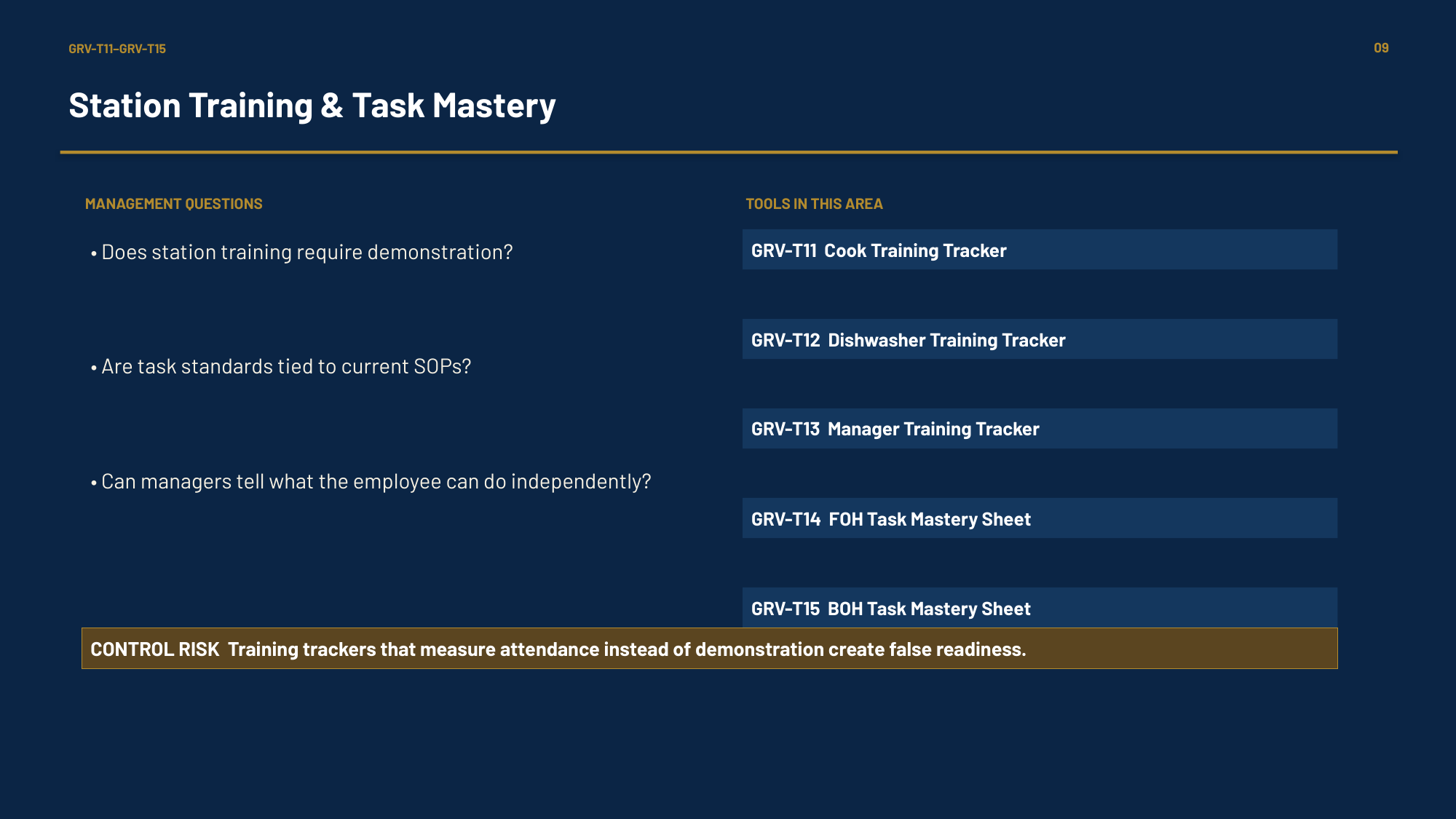

09
GRV-T11–GRV-T15
Station Training & Task Mastery

MANAGEMENT QUESTIONS
TOOLS IN THIS AREA
• Does station training require demonstration?
GRV-T11  Cook Training Tracker
GRV-T12  Dishwasher Training Tracker
• Are task standards tied to current SOPs?
GRV-T13  Manager Training Tracker
• Can managers tell what the employee can do independently?
GRV-T14  FOH Task Mastery Sheet
GRV-T15  BOH Task Mastery Sheet
CONTROL RISK  Training trackers that measure attendance instead of demonstration create false readiness.